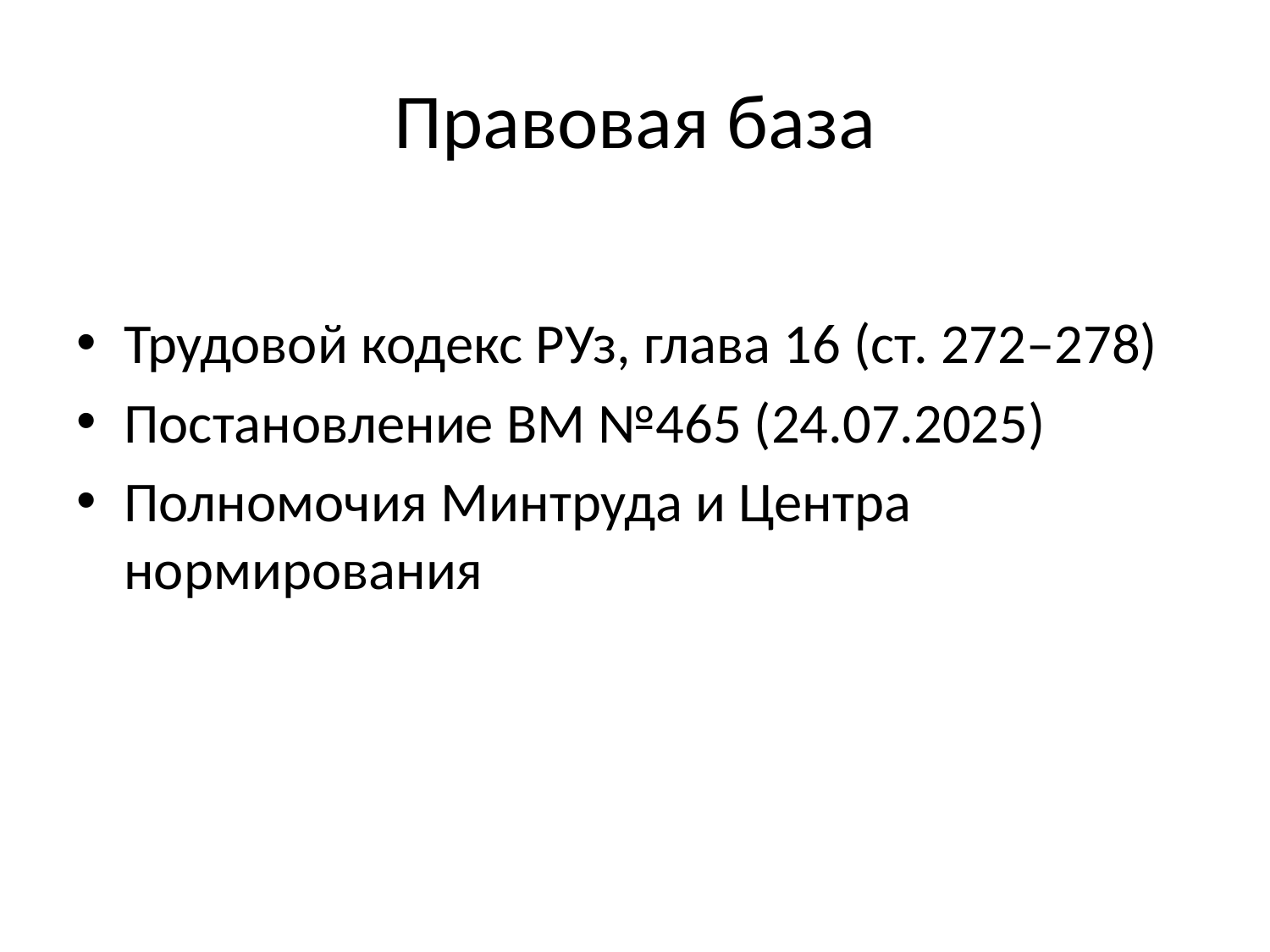

# Правовая база

Трудовой кодекс РУз, глава 16 (ст. 272–278)
Постановление ВМ №465 (24.07.2025)
Полномочия Минтруда и Центра нормирования